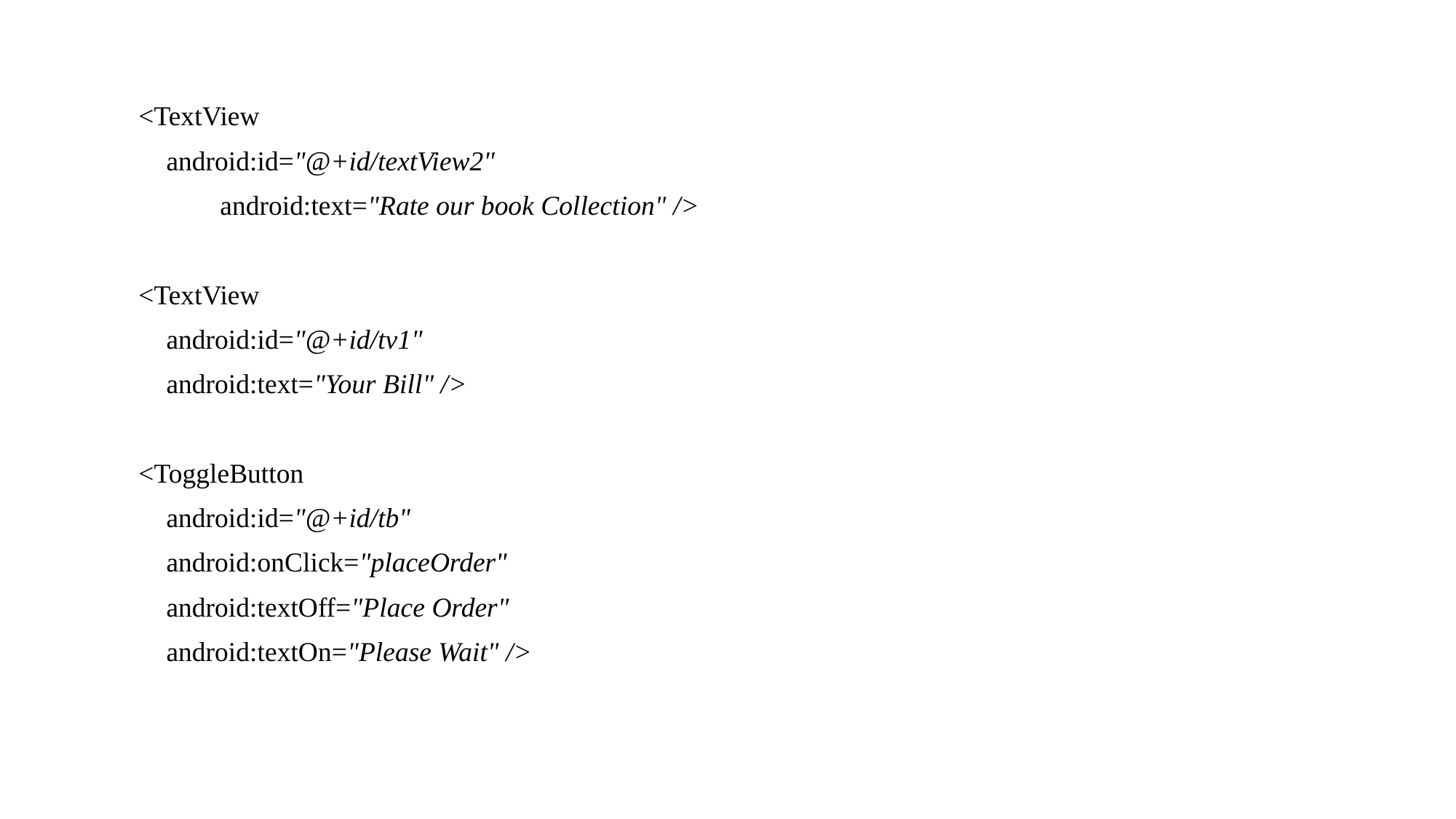

<TextView
        android:id="@+id/textView2"
	android:text="Rate our book Collection" />

    <TextView
        android:id="@+id/tv1"
        android:text="Your Bill" />

    <ToggleButton
        android:id="@+id/tb"
        android:onClick="placeOrder"
        android:textOff="Place Order"
        android:textOn="Please Wait" />